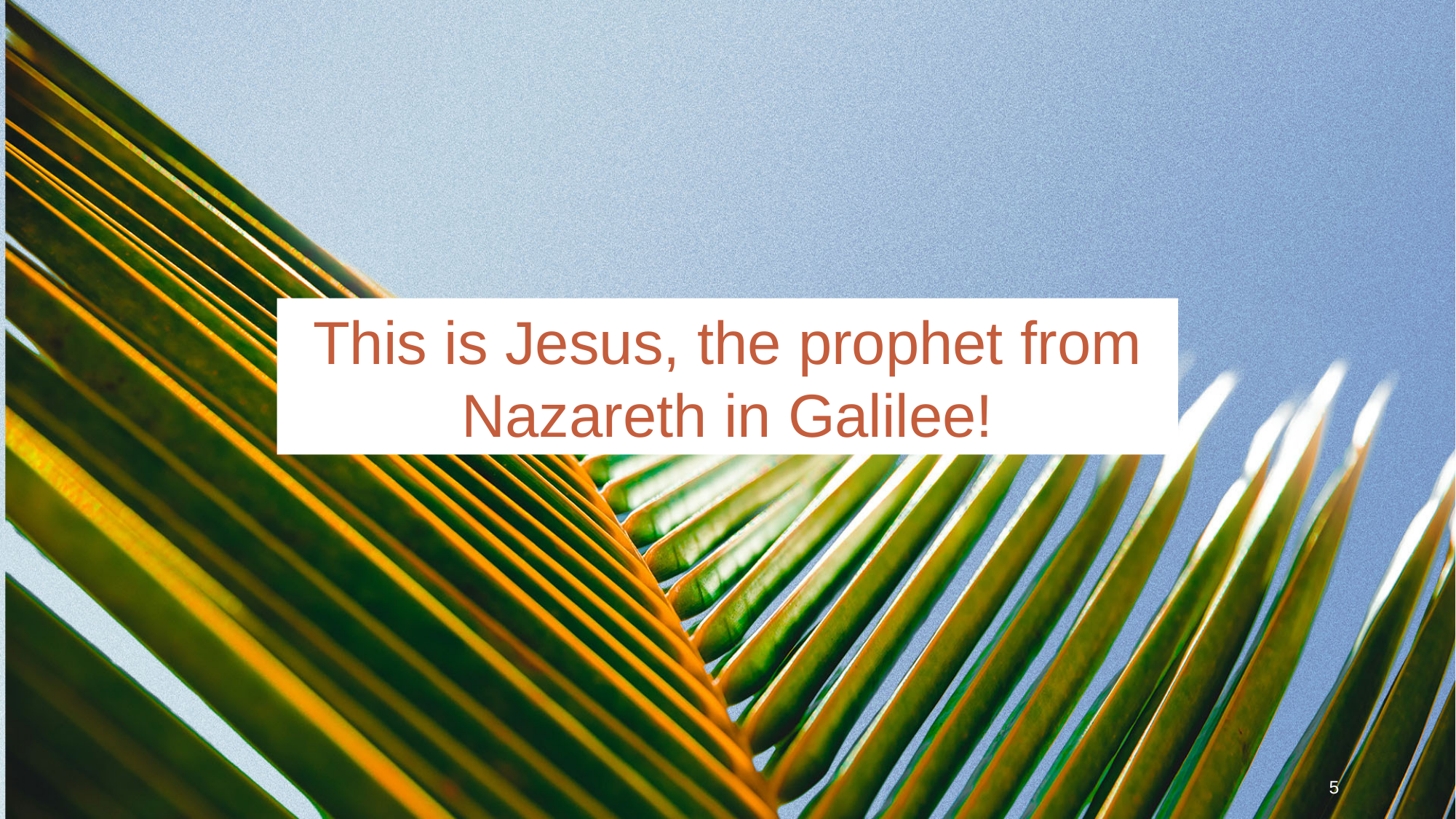

This is Jesus, the prophet from Nazareth in Galilee!
5